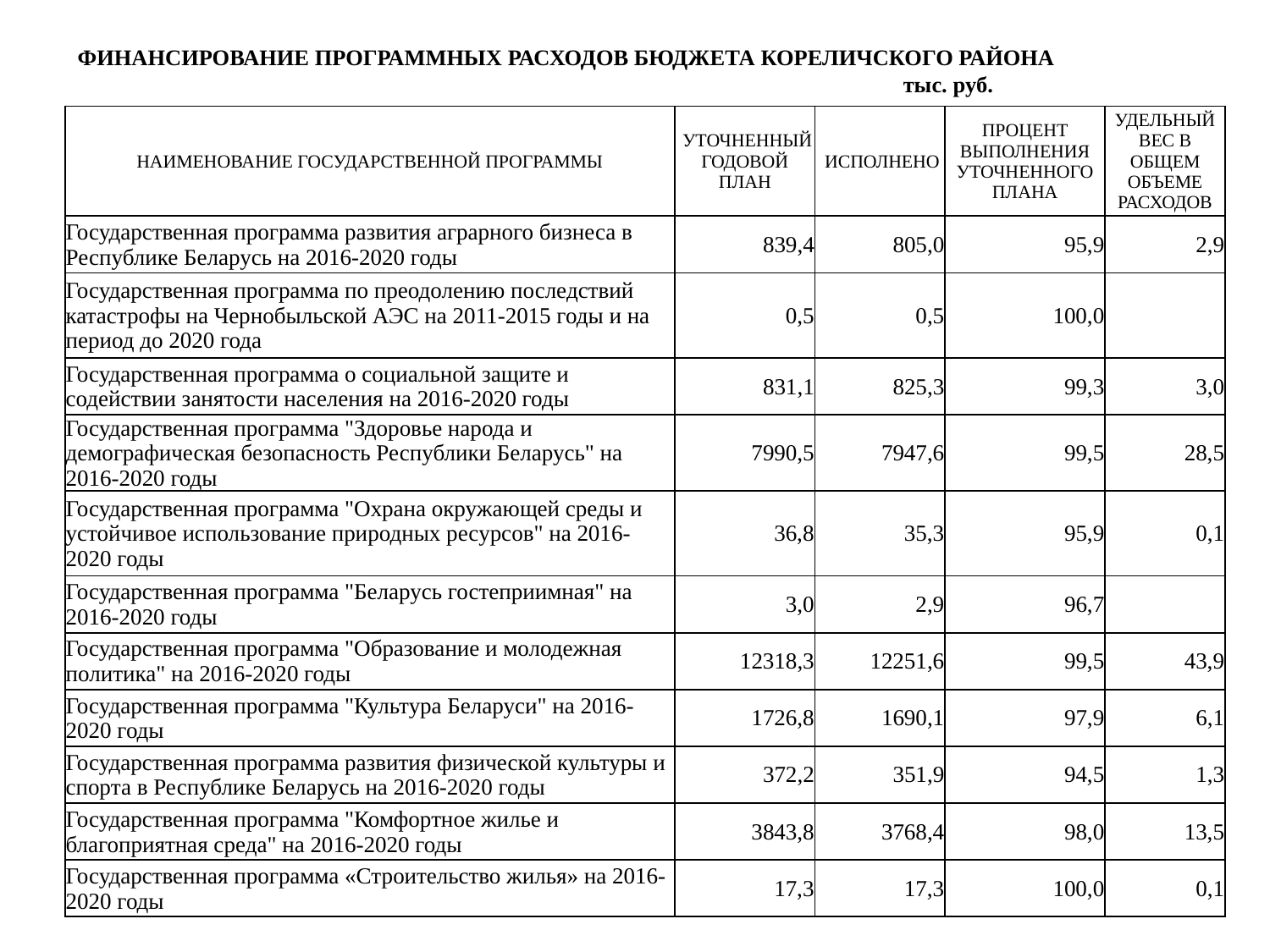

# ФИНАНСИРОВАНИЕ ПРОГРАММНЫХ РАСХОДОВ БЮДЖЕТА КОРЕЛИЧСКОГО РАЙОНА                      	                                                                                                                                                  тыс. руб.
| НАИМЕНОВАНИЕ ГОСУДАРСТВЕННОЙ ПРОГРАММЫ | УТОЧНЕННЫЙ ГОДОВОЙ ПЛАН | ИСПОЛНЕНО | ПРОЦЕНТ ВЫПОЛНЕНИЯ УТОЧНЕННОГО ПЛАНА | УДЕЛЬНЫЙ ВЕС В ОБЩЕМ ОБЪЕМЕ РАСХОДОВ |
| --- | --- | --- | --- | --- |
| Государственная программа развития аграрного бизнеса в Республике Беларусь на 2016-2020 годы | 839,4 | 805,0 | 95,9 | 2,9 |
| Государственная программа по преодолению последствий катастрофы на Чернобыльской АЭС на 2011-2015 годы и на период до 2020 года | 0,5 | 0,5 | 100,0 |  |
| Государственная программа о социальной защите и содействии занятости населения на 2016-2020 годы | 831,1 | 825,3 | 99,3 | 3,0 |
| Государственная программа "Здоровье народа и демографическая безопасность Республики Беларусь" на 2016-2020 годы | 7990,5 | 7947,6 | 99,5 | 28,5 |
| Государственная программа "Охрана окружающей среды и устойчивое использование природных ресурсов" на 2016-2020 годы | 36,8 | 35,3 | 95,9 | 0,1 |
| Государственная программа "Беларусь гостеприимная" на 2016-2020 годы | 3,0 | 2,9 | 96,7 |  |
| Государственная программа "Образование и молодежная политика" на 2016-2020 годы | 12318,3 | 12251,6 | 99,5 | 43,9 |
| Государственная программа "Культура Беларуси" на 2016-2020 годы | 1726,8 | 1690,1 | 97,9 | 6,1 |
| Государственная программа развития физической культуры и спорта в Республике Беларусь на 2016-2020 годы | 372,2 | 351,9 | 94,5 | 1,3 |
| Государственная программа "Комфортное жилье и благоприятная среда" на 2016-2020 годы | 3843,8 | 3768,4 | 98,0 | 13,5 |
| Государственная программа «Строительство жилья» на 2016-2020 годы | 17,3 | 17,3 | 100,0 | 0,1 |